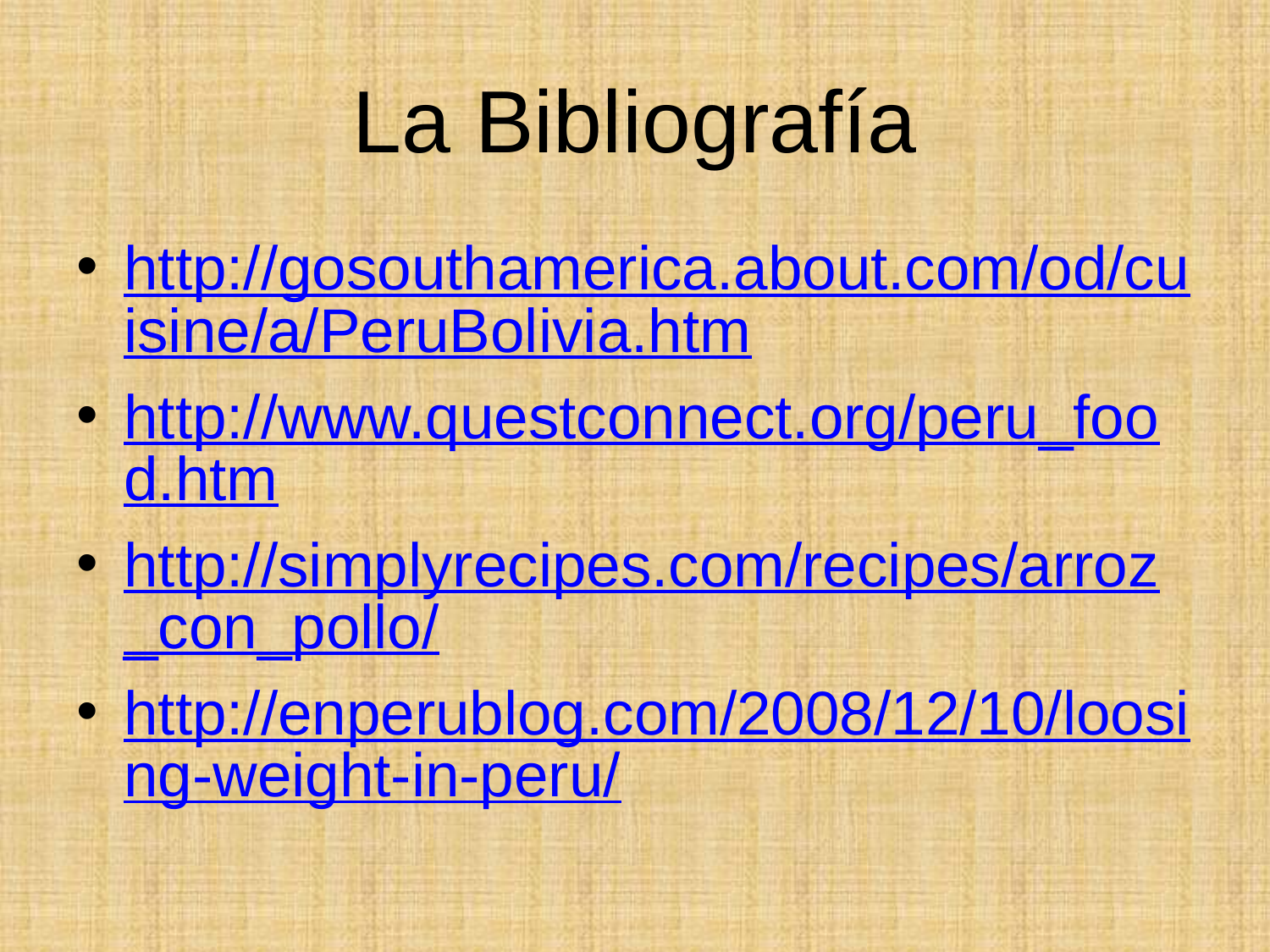

# La Bibliografía
http://gosouthamerica.about.com/od/cuisine/a/PeruBolivia.htm
http://www.questconnect.org/peru_food.htm
http://simplyrecipes.com/recipes/arroz_con_pollo/
http://enperublog.com/2008/12/10/loosing-weight-in-peru/